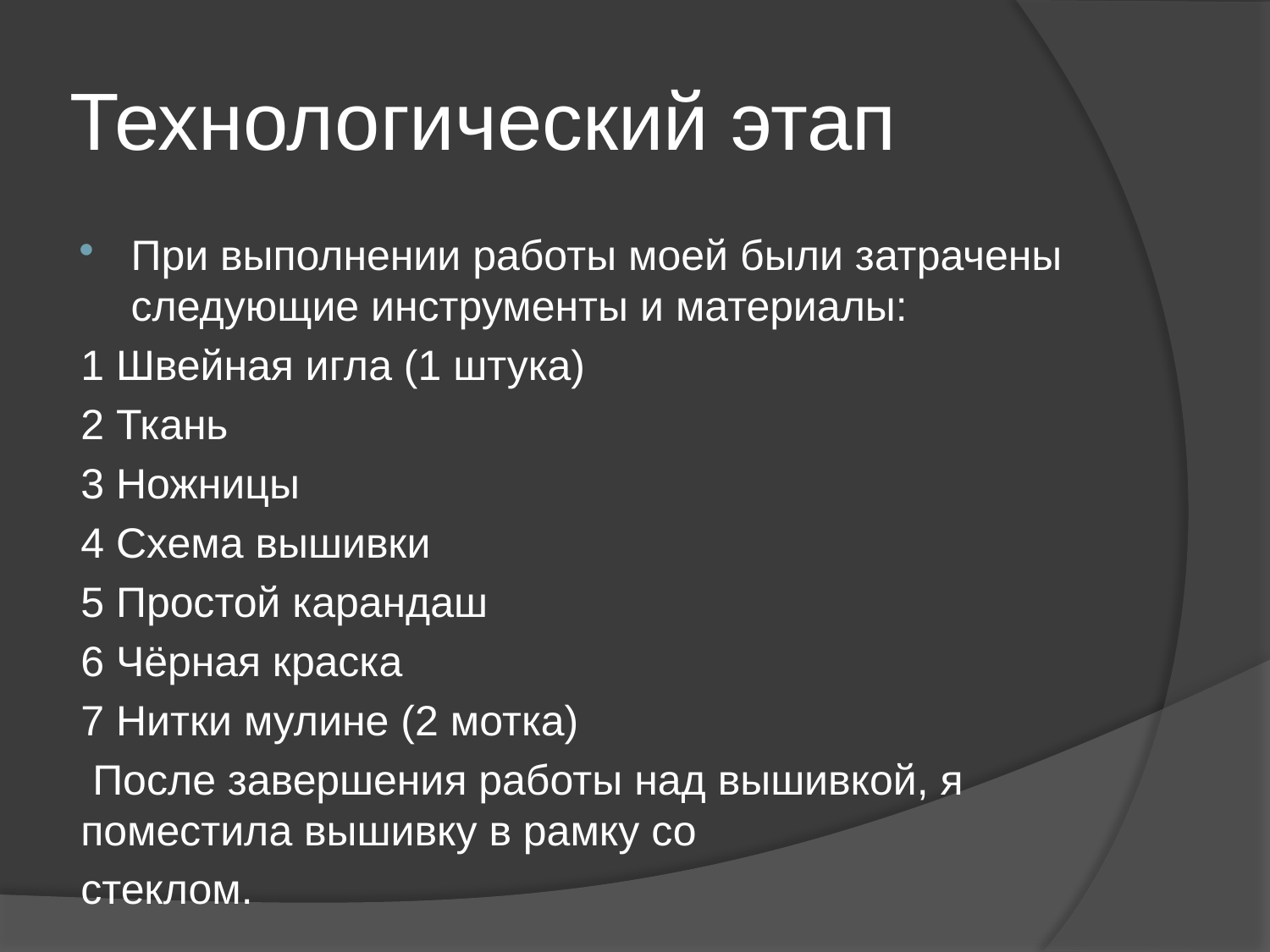

# Технологический этап
При выполнении работы моей были затрачены следующие инструменты и материалы:
1 Швейная игла (1 штука)
2 Ткань
3 Ножницы
4 Схема вышивки
5 Простой карандаш
6 Чёрная краска
7 Нитки мулине (2 мотка)
 После завершения работы над вышивкой, я поместила вышивку в рамку со
стеклом.